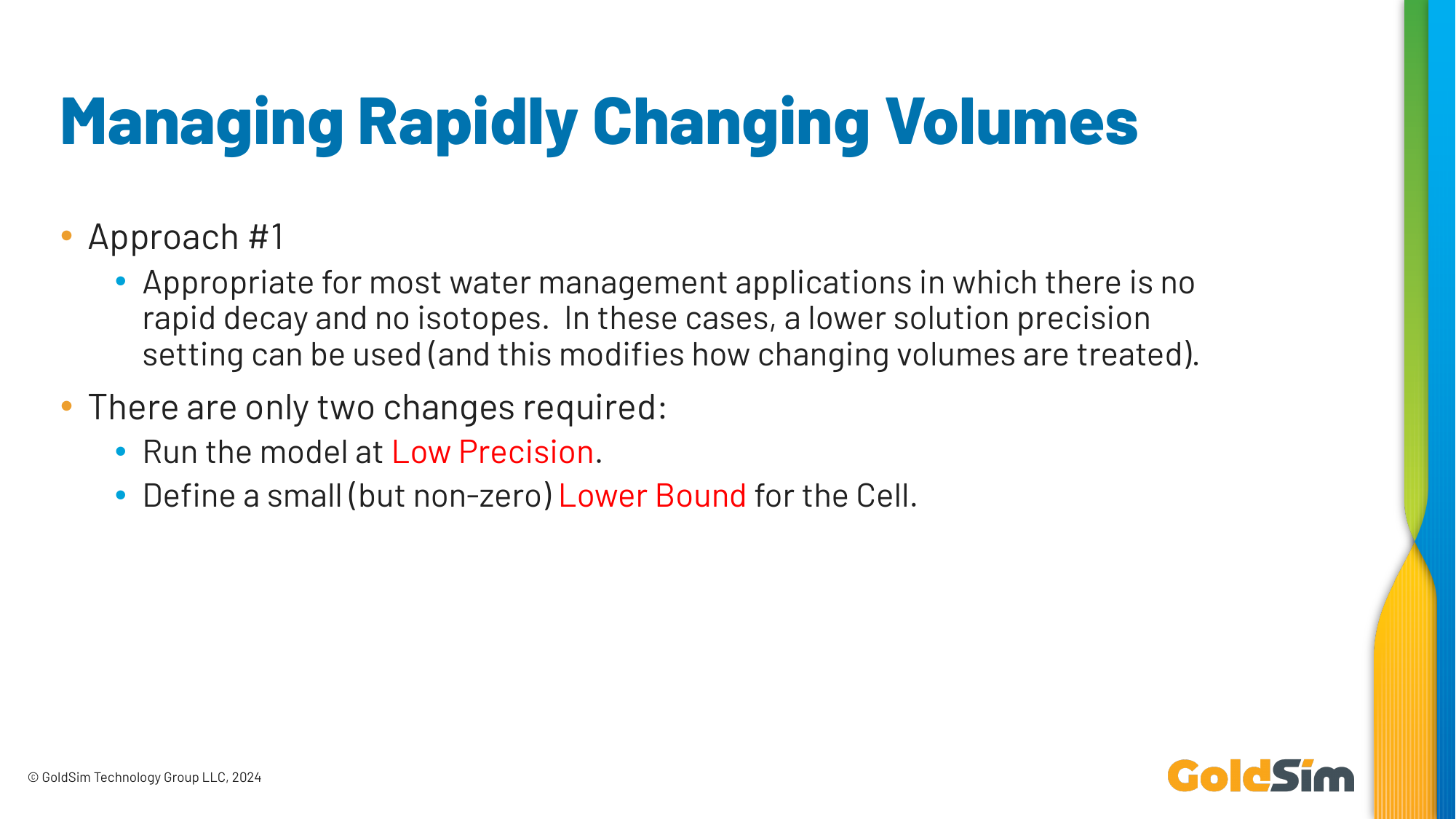

# Managing Rapidly Changing Volumes
Approach #1
Appropriate for most water management applications in which there is no rapid decay and no isotopes.  In these cases, a lower solution precision setting can be used (and this modifies how changing volumes are treated).
There are only two changes required:
Run the model at Low Precision.
Define a small (but non-zero) Lower Bound for the Cell.

© GoldSim Technology Group LLC, 2024